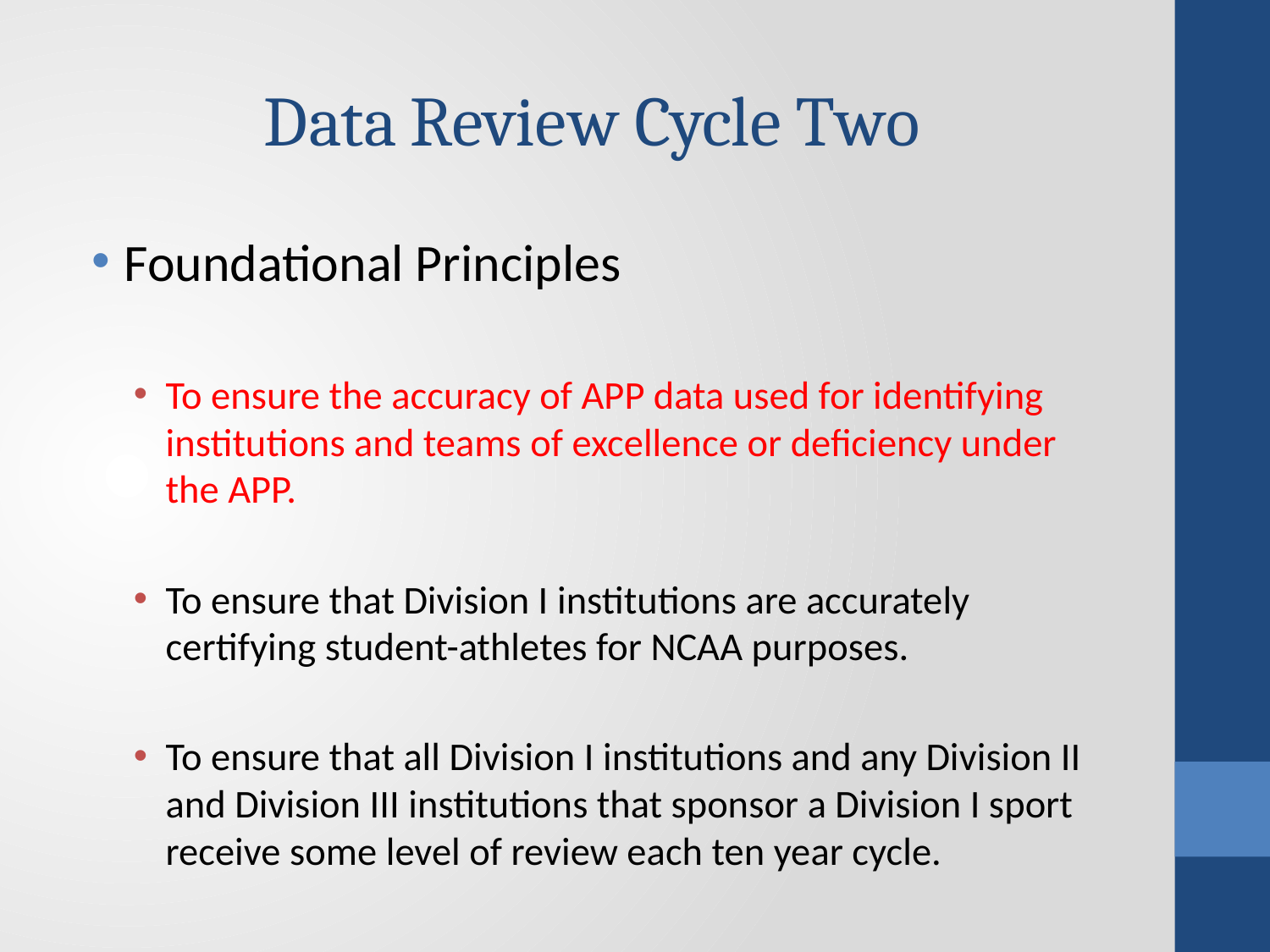

# Data Review Cycle Two
Foundational Principles

To ensure the accuracy of APP data used for identifying institutions and teams of excellence or deficiency under the APP.

To ensure that Division I institutions are accurately certifying student-athletes for NCAA purposes.

To ensure that all Division I institutions and any Division II and Division III institutions that sponsor a Division I sport receive some level of review each ten year cycle.